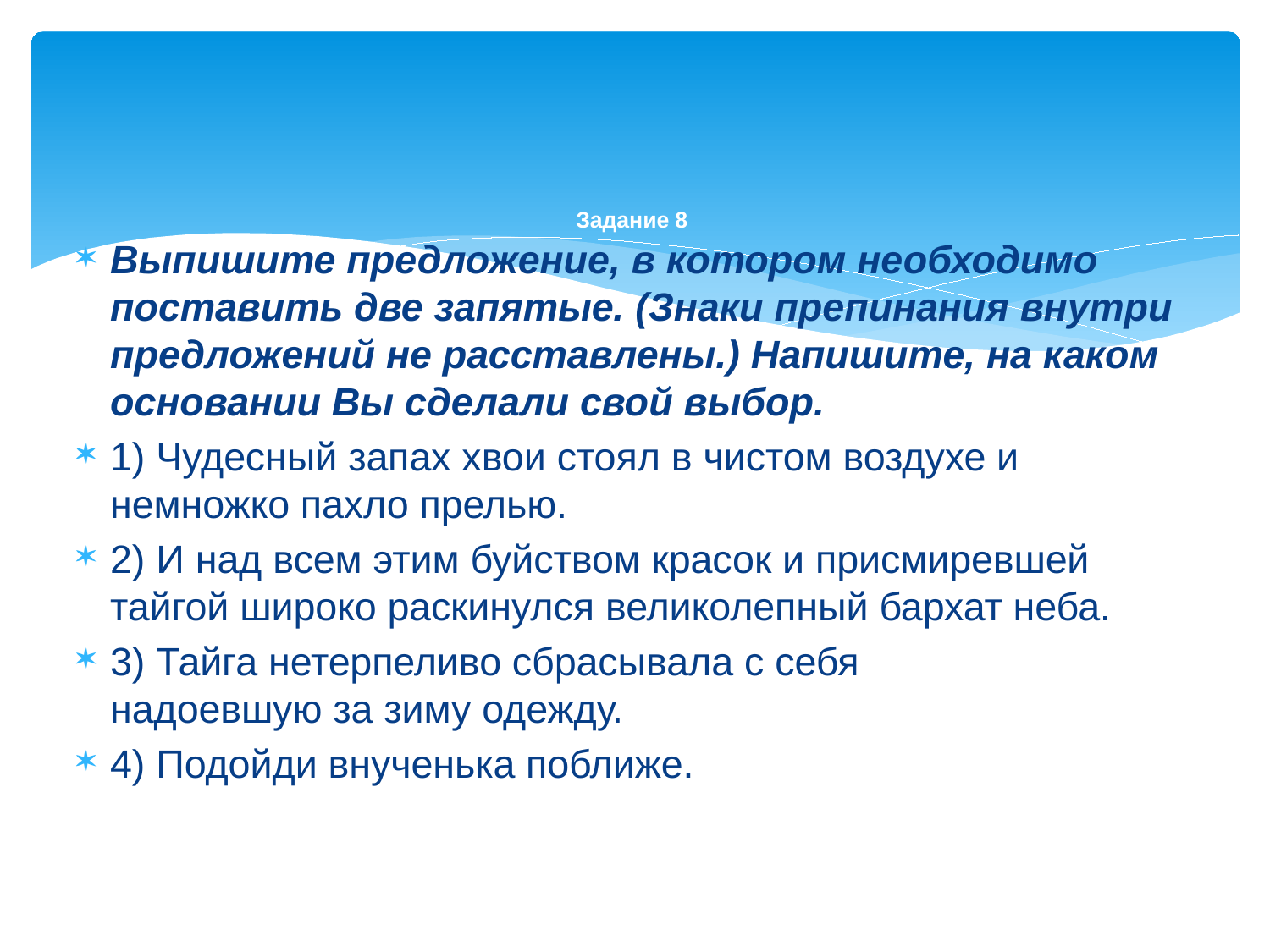

# Задание 8
Выпишите предложение, в котором необходимо поставить две запятые. (Знаки препинания внутри предложений не расставлены.) Напишите, на каком основании Вы сделали свой выбор.
1) Чудесный запах хвои стоял в чистом воздухе и немножко пахло прелью.
2) И над всем этим буйством красок и присмиревшей тайгой широко раскинулся великолепный бархат неба.
3) Тайга нетерпеливо сбрасывала с себя                       надоевшую за зиму одежду.
4) Подойди внученька поближе.